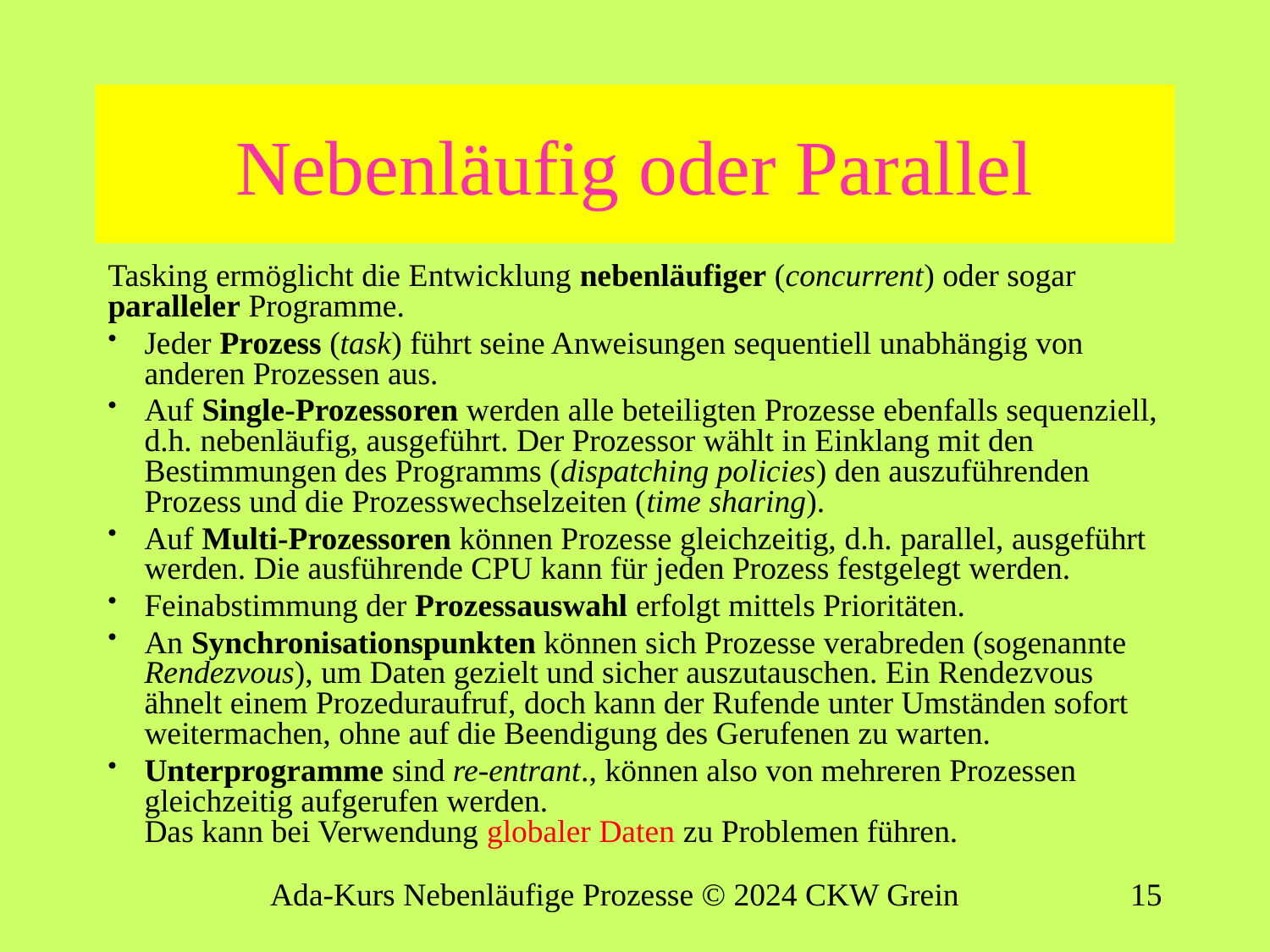

# Nebenläufig oder Parallel
Tasking ermöglicht die Entwicklung nebenläufiger (concurrent) oder sogar paralleler Programme.
Jeder Prozess (task) führt seine Anweisungen sequentiell unabhängig von anderen Prozessen aus.
Auf Single-Prozessoren werden alle beteiligten Prozesse ebenfalls sequenziell, d.h. nebenläufig, ausgeführt. Der Prozessor wählt in Einklang mit den Bestimmungen des Programms (dispatching policies) den auszuführenden Prozess und die Prozesswechselzeiten (time sharing).
Auf Multi-Prozessoren können Prozesse gleichzeitig, d.h. parallel, ausgeführt werden. Die ausführende CPU kann für jeden Prozess festgelegt werden.
Feinabstimmung der Prozessauswahl erfolgt mittels Prioritäten.
An Synchronisationspunkten können sich Prozesse verabreden (sogenannte Rendezvous), um Daten gezielt und sicher auszutauschen. Ein Rendezvous ähnelt einem Prozeduraufruf, doch kann der Rufende unter Umständen sofort weitermachen, ohne auf die Beendigung des Gerufenen zu warten.
Unterprogramme sind re-entrant., können also von mehreren Prozessen gleichzeitig aufgerufen werden.
Das kann bei Verwendung globaler Daten zu Problemen führen.
Ada-Kurs Nebenläufige Prozesse © 2024 CKW Grein
15